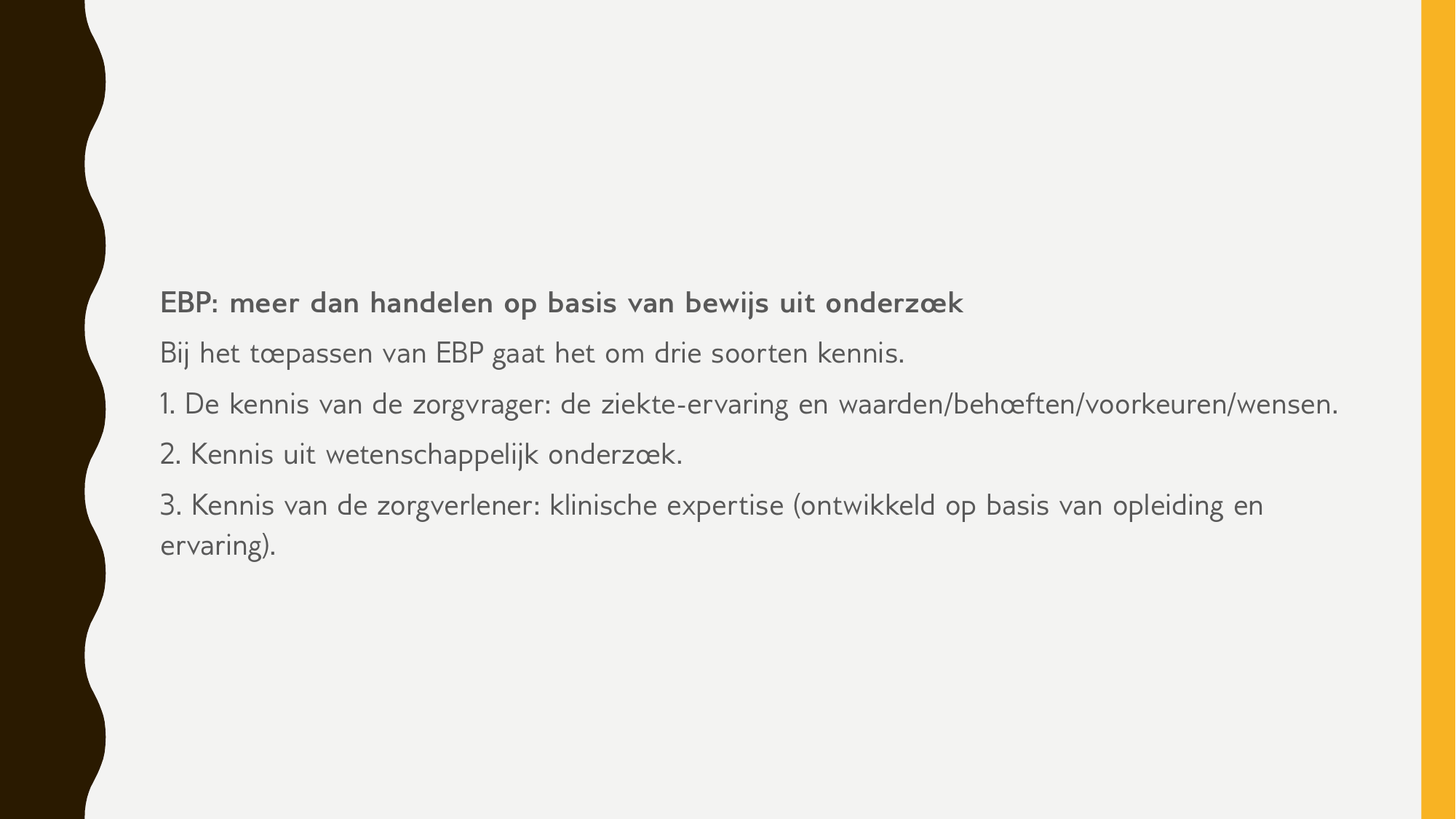

#
EBP: meer dan handelen op basis van bewijs uit onderzoek
Bij het toepassen van EBP gaat het om drie soorten kennis.
1. De kennis van de zorgvrager: de ziekte-ervaring en waarden/behoeften/voorkeuren/wensen.
2. Kennis uit wetenschappelijk onderzoek.
3. Kennis van de zorgverlener: klinische expertise (ontwikkeld op basis van opleiding en ervaring).